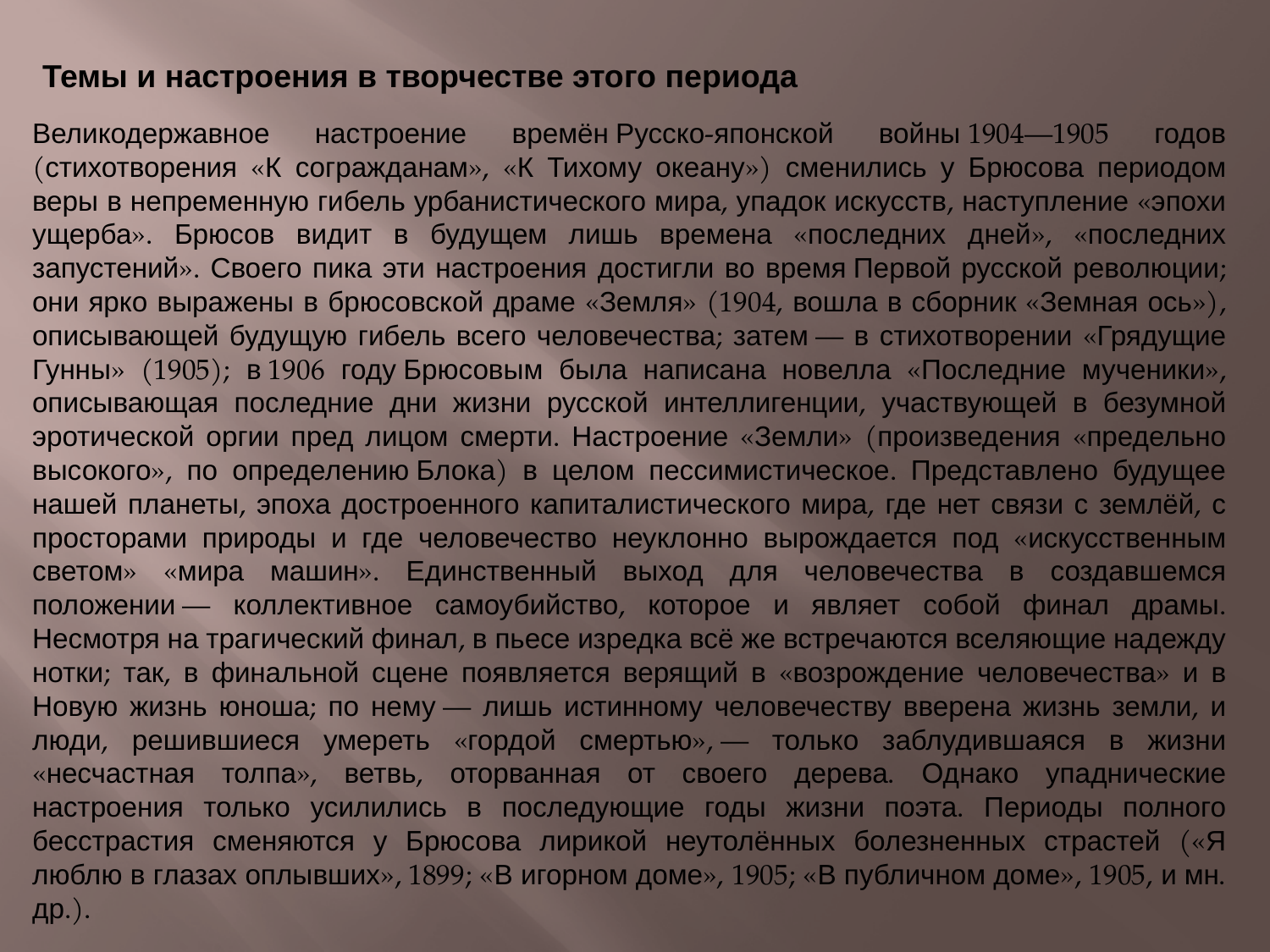

Темы и настроения в творчестве этого периода
Великодержавное настроение времён Русско-японской войны 1904—1905 годов (стихотворения «К согражданам», «К Тихому океану») сменились у Брюсова периодом веры в непременную гибель урбанистического мира, упадок искусств, наступление «эпохи ущерба». Брюсов видит в будущем лишь времена «последних дней», «последних запустений». Своего пика эти настроения достигли во время Первой русской революции; они ярко выражены в брюсовской драме «Земля» (1904, вошла в сборник «Земная ось»), описывающей будущую гибель всего человечества; затем — в стихотворении «Грядущие Гунны» (1905); в 1906 году Брюсовым была написана новелла «Последние мученики», описывающая последние дни жизни русской интеллигенции, участвующей в безумной эротической оргии пред лицом смерти. Настроение «Земли» (произведения «предельно высокого», по определению Блока) в целом пессимистическое. Представлено будущее нашей планеты, эпоха достроенного капиталистического мира, где нет связи с землёй, с просторами природы и где человечество неуклонно вырождается под «искусственным светом» «мира машин». Единственный выход для человечества в создавшемся положении — коллективное самоубийство, которое и являет собой финал драмы. Несмотря на трагический финал, в пьесе изредка всё же встречаются вселяющие надежду нотки; так, в финальной сцене появляется верящий в «возрождение человечества» и в Новую жизнь юноша; по нему — лишь истинному человечеству вверена жизнь земли, и люди, решившиеся умереть «гордой смертью», — только заблудившаяся в жизни «несчастная толпа», ветвь, оторванная от своего дерева. Однако упаднические настроения только усилились в последующие годы жизни поэта. Периоды полного бесстрастия сменяются у Брюсова лирикой неутолённых болезненных страстей («Я люблю в глазах оплывших», 1899; «В игорном доме», 1905; «В публичном доме», 1905, и мн. др.).